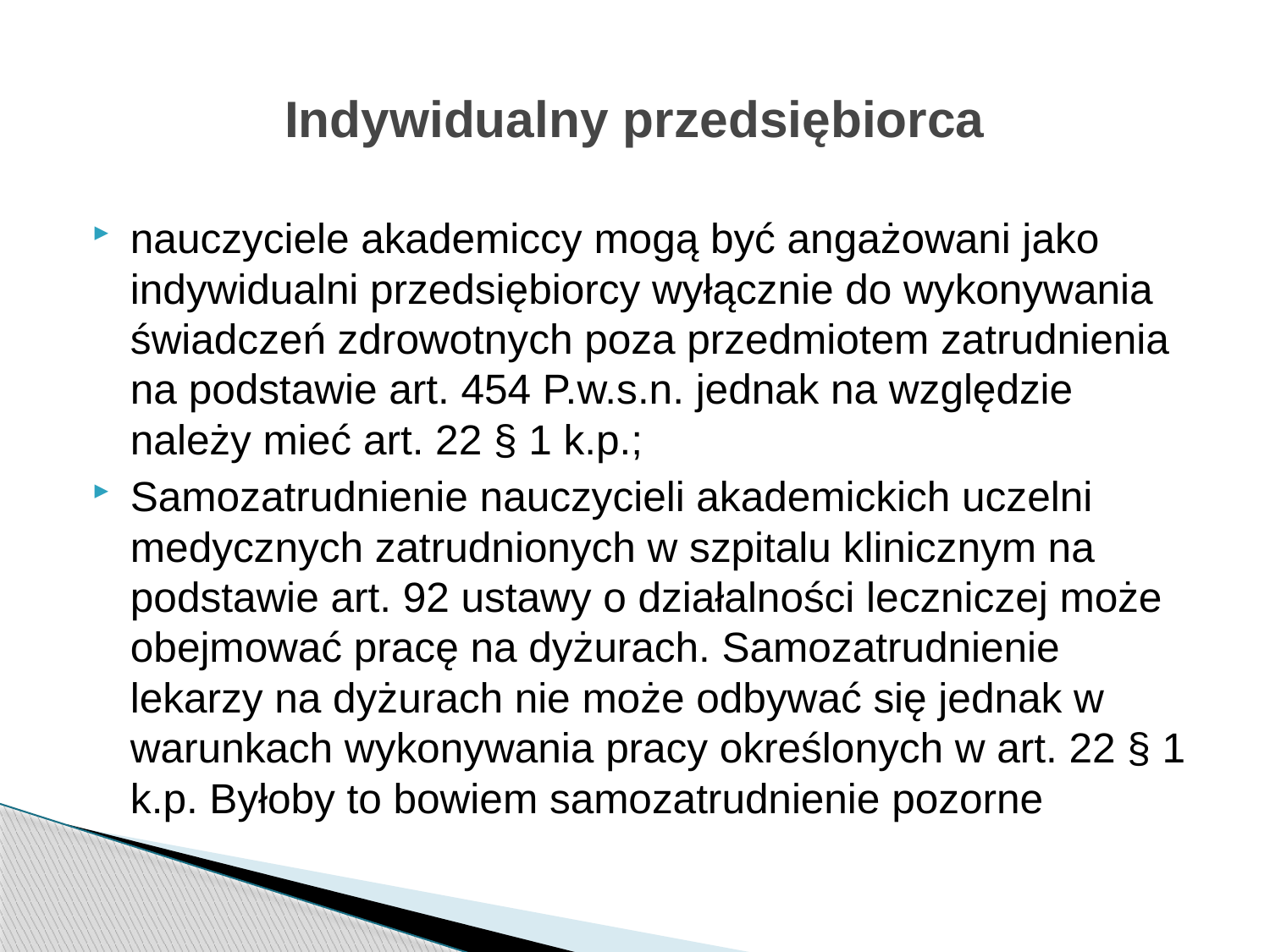

# Indywidualny przedsiębiorca
nauczyciele akademiccy mogą być angażowani jako indywidualni przedsiębiorcy wyłącznie do wykonywania świadczeń zdrowotnych poza przedmiotem zatrudnienia na podstawie art. 454 P.w.s.n. jednak na względzie należy mieć art. 22 § 1 k.p.;
Samozatrudnienie nauczycieli akademickich uczelni medycznych zatrudnionych w szpitalu klinicznym na podstawie art. 92 ustawy o działalności leczniczej może obejmować pracę na dyżurach. Samozatrudnienie lekarzy na dyżurach nie może odbywać się jednak w warunkach wykonywania pracy określonych w art. 22 § 1 k.p. Byłoby to bowiem samozatrudnienie pozorne